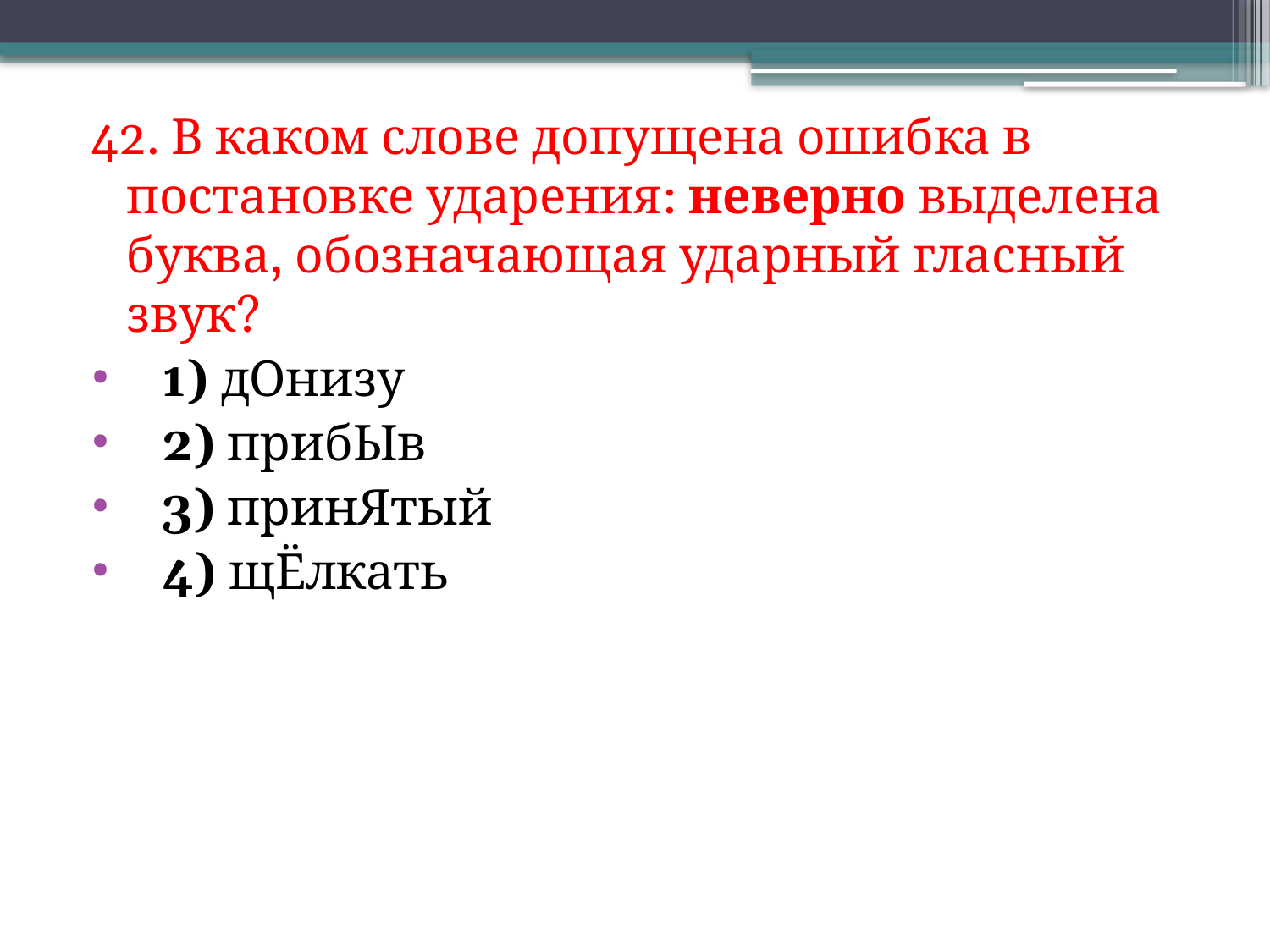

42. В каком слове допущена ошибка в постановке ударения: неверно выделена буква, обозначающая ударный гласный звук?
   1) дОнизу
   2) прибЫв
   3) принЯтый
   4) щЁлкать